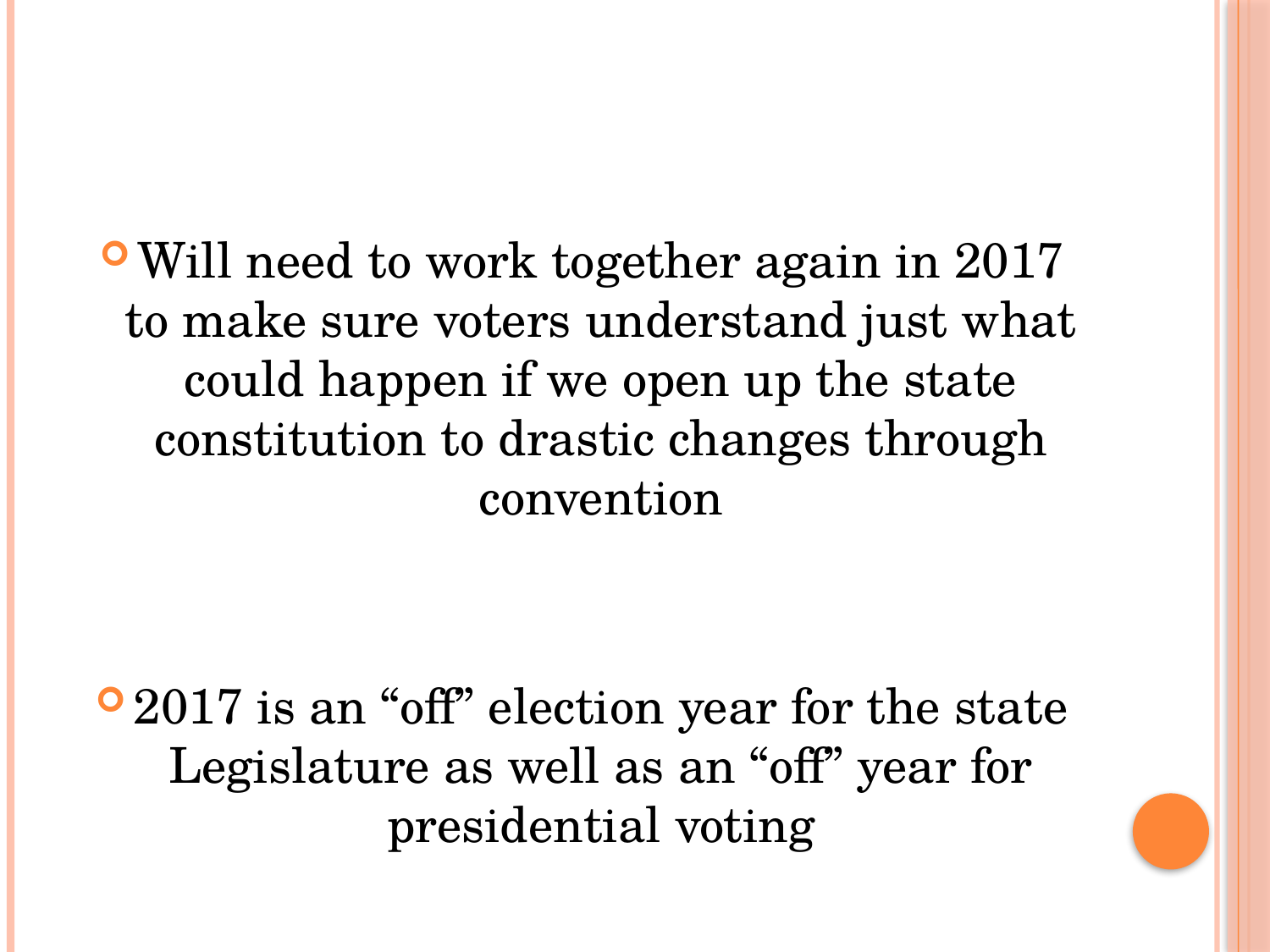

#
Will need to work together again in 2017 to make sure voters understand just what could happen if we open up the state constitution to drastic changes through convention

2017 is an “off” election year for the state Legislature as well as an “off” year for presidential voting